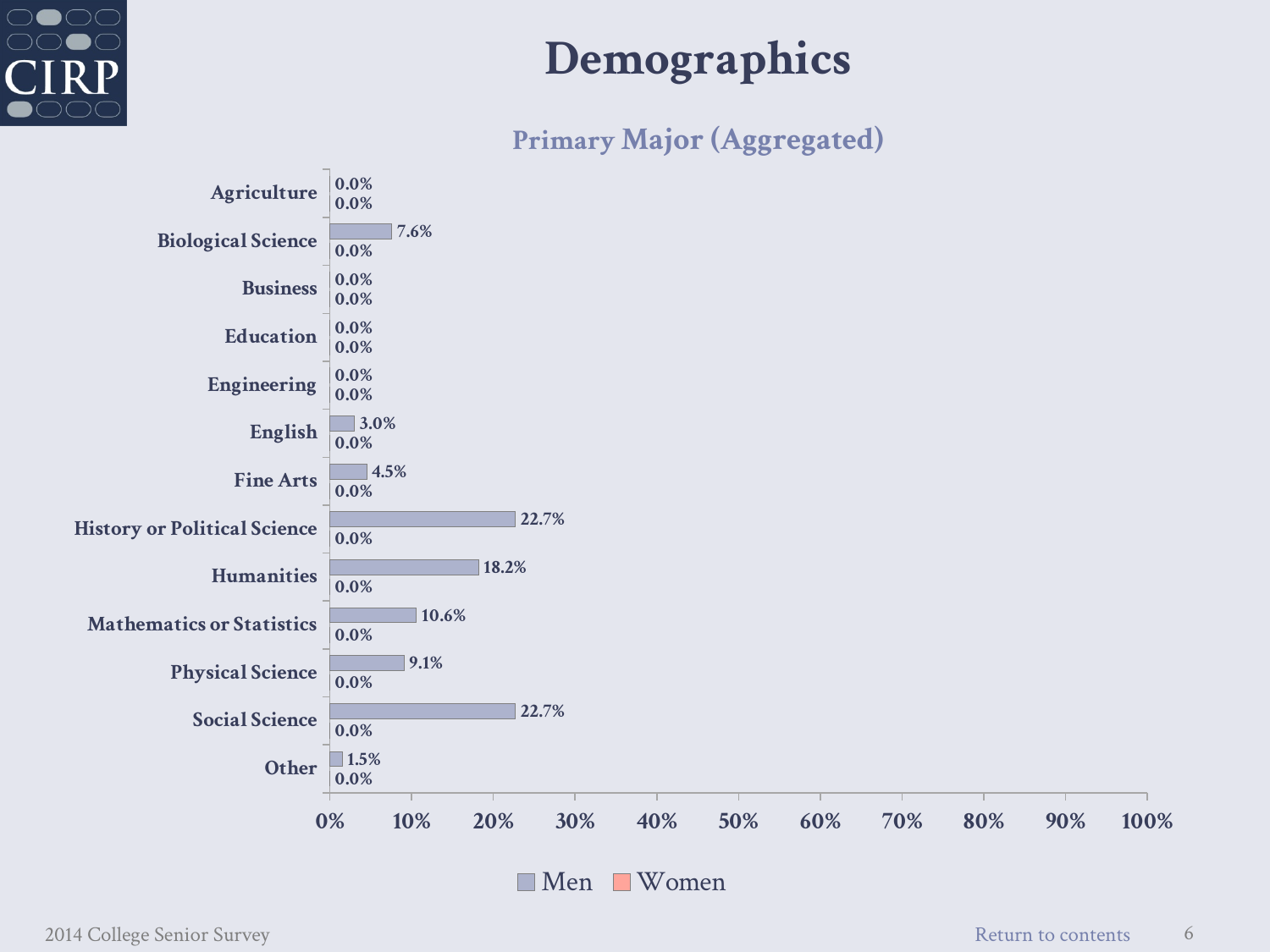

# Demographics Primary Major (Aggregated)

### Chart

| Category | Women | Men |
|---|---|---|
| Other | 0.0 | 0.015 |
| Social Science | 0.0 | 0.227 |
| Physical Science | 0.0 | 0.091 |
| Mathematics or Statistics | 0.0 | 0.106 |
| Humanities | 0.0 | 0.182 |
| History or Political Science | 0.0 | 0.227 |
| Fine Arts | 0.0 | 0.045 |
| English | 0.0 | 0.03 |
| Engineering | 0.0 | 0.0 |
| Education | 0.0 | 0.0 |
| Business | 0.0 | 0.0 |
| Biological Science | 0.0 | 0.076 |
| Agriculture | 0.0 | 0.0 |
2014 College Senior Survey
6